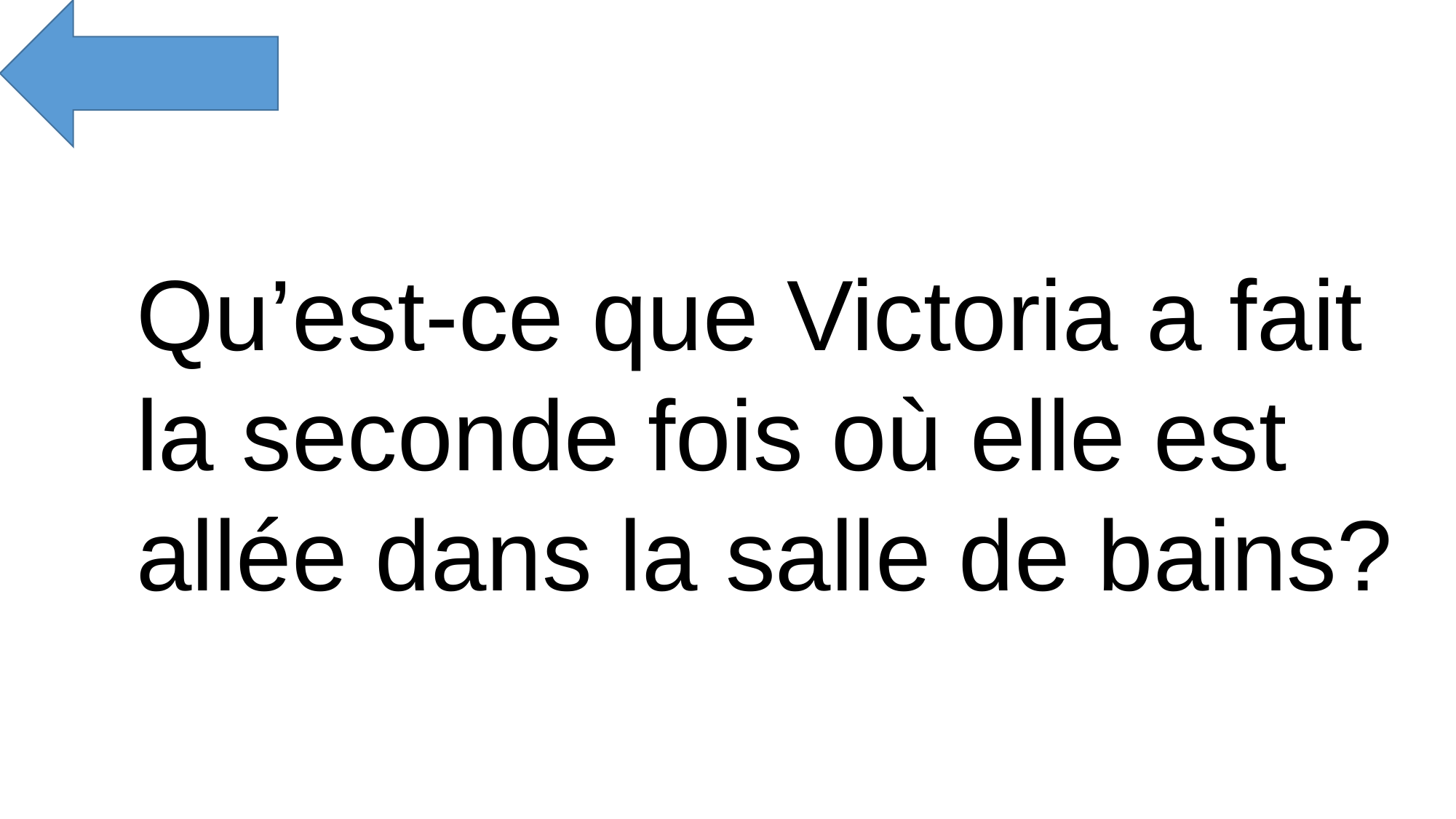

Qu’est-ce que Victoria a fait la seconde fois où elle est allée dans la salle de bains?